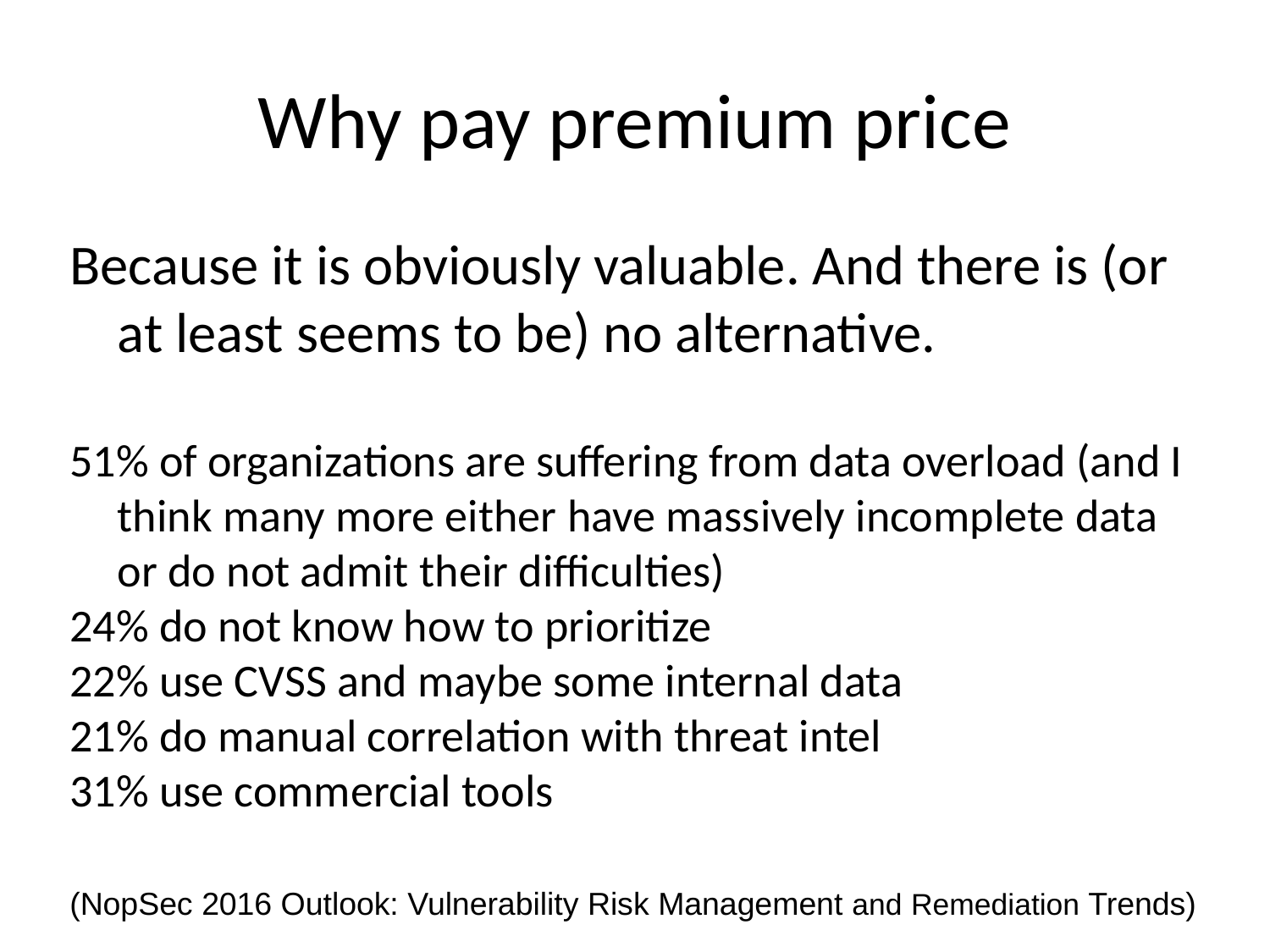

Why pay premium price
Because it is obviously valuable. And there is (or at least seems to be) no alternative.

51% of organizations are suffering from data overload (and I think many more either have massively incomplete data or do not admit their difficulties)
24% do not know how to prioritize
22% use CVSS and maybe some internal data
21% do manual correlation with threat intel
31% use commercial tools

(NopSec 2016 Outlook: Vulnerability Risk Management and Remediation Trends)